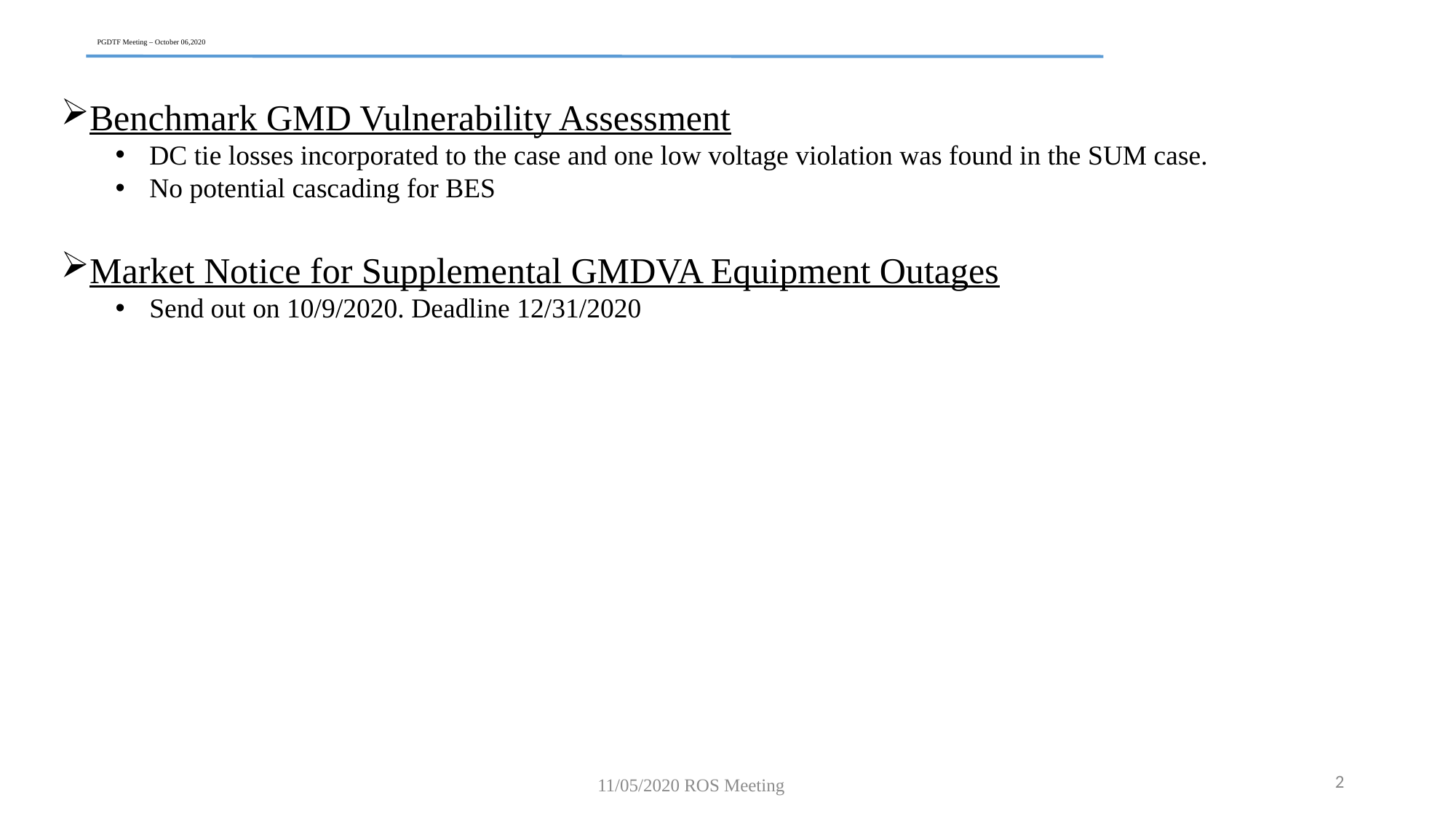

# PGDTF Meeting – October 06,2020

Benchmark GMD Vulnerability Assessment
DC tie losses incorporated to the case and one low voltage violation was found in the SUM case.
No potential cascading for BES

Market Notice for Supplemental GMDVA Equipment Outages
Send out on 10/9/2020. Deadline 12/31/2020

2
11/05/2020 ROS Meeting